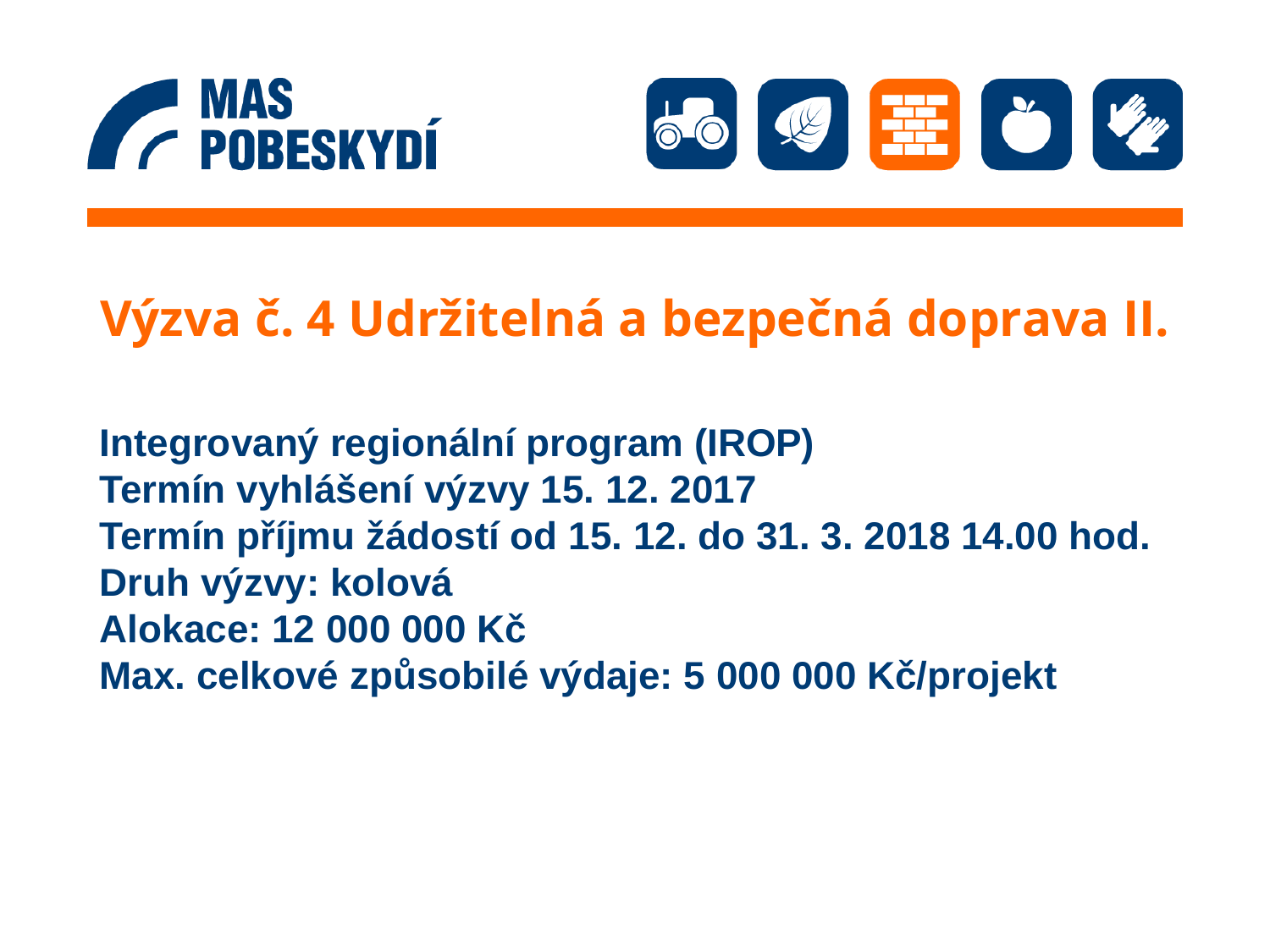

# Výzva č. 4 Udržitelná a bezpečná doprava II.
Integrovaný regionální program (IROP)
Termín vyhlášení výzvy 15. 12. 2017
Termín příjmu žádostí od 15. 12. do 31. 3. 2018 14.00 hod.
Druh výzvy: kolová
Alokace: 12 000 000 Kč
Max. celkové způsobilé výdaje: 5 000 000 Kč/projekt